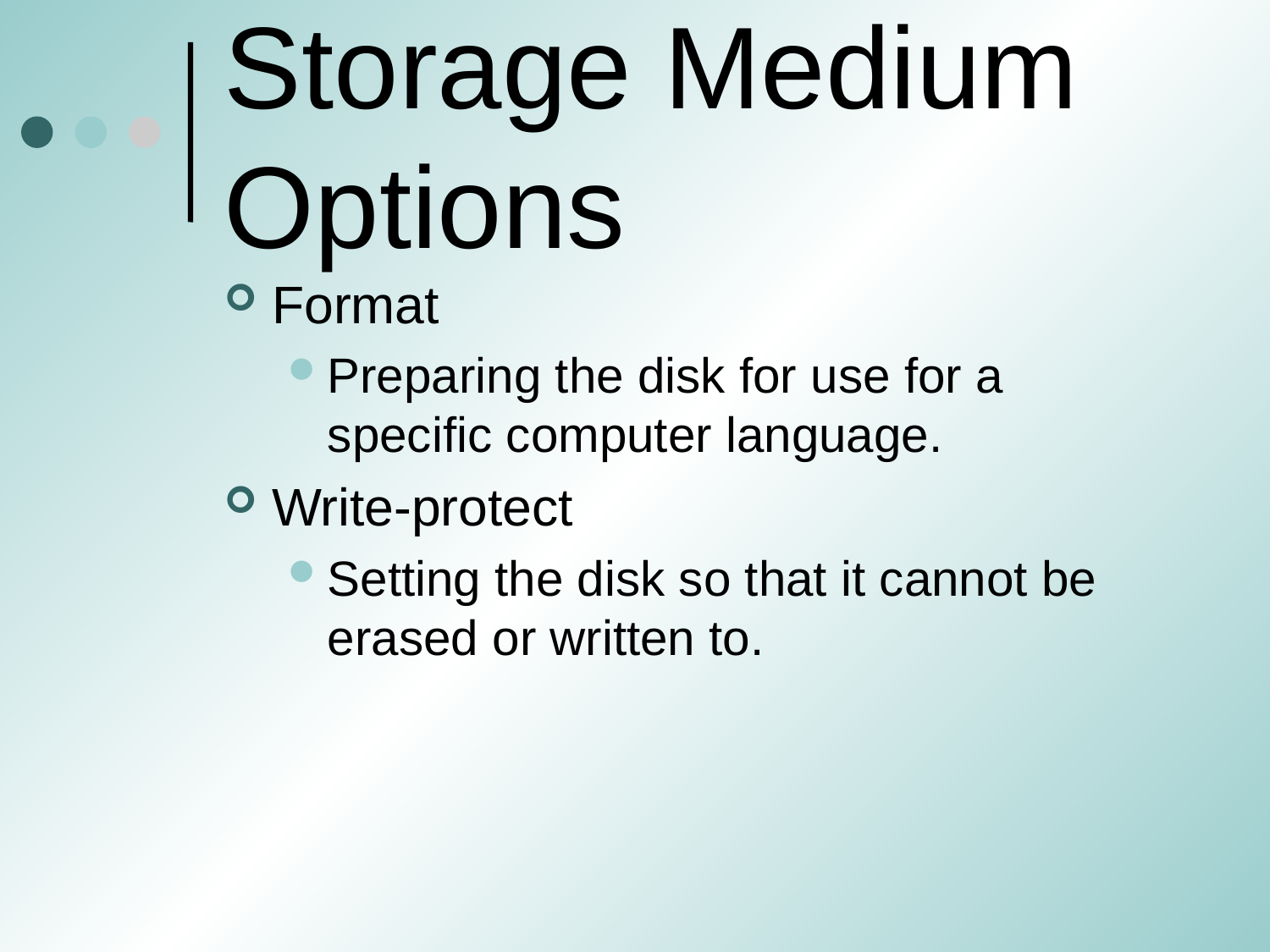

# Storage Medium Options
Format
Preparing the disk for use for a specific computer language.
Write-protect
Setting the disk so that it cannot be erased or written to.